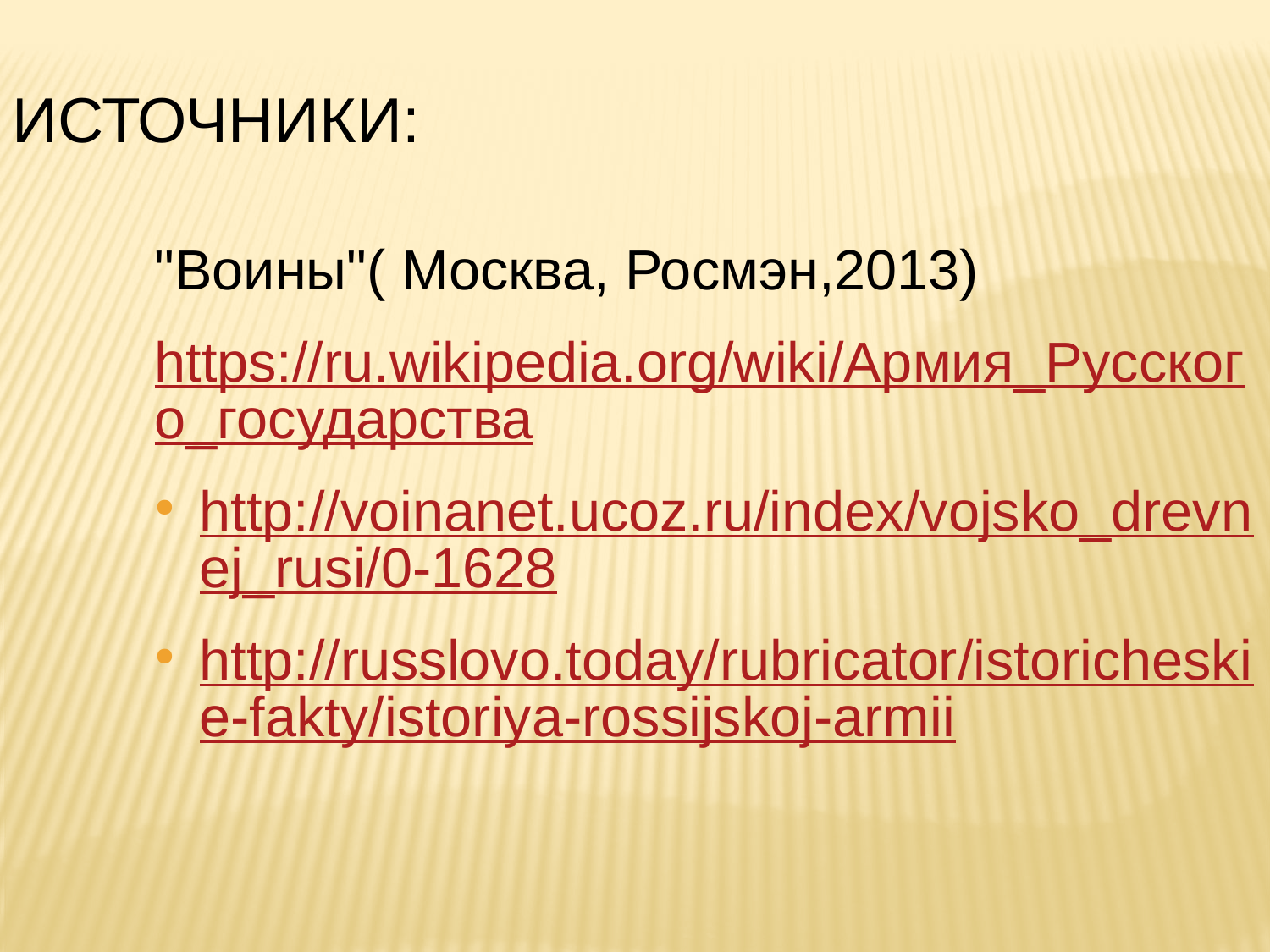

Источники:
"Воины"( Москва, Росмэн,2013)
https://ru.wikipedia.org/wiki/Армия_Русского_государства
http://voinanet.ucoz.ru/index/vojsko_drevnej_rusi/0-1628
http://russlovo.today/rubricator/istoricheskie-fakty/istoriya-rossijskoj-armii